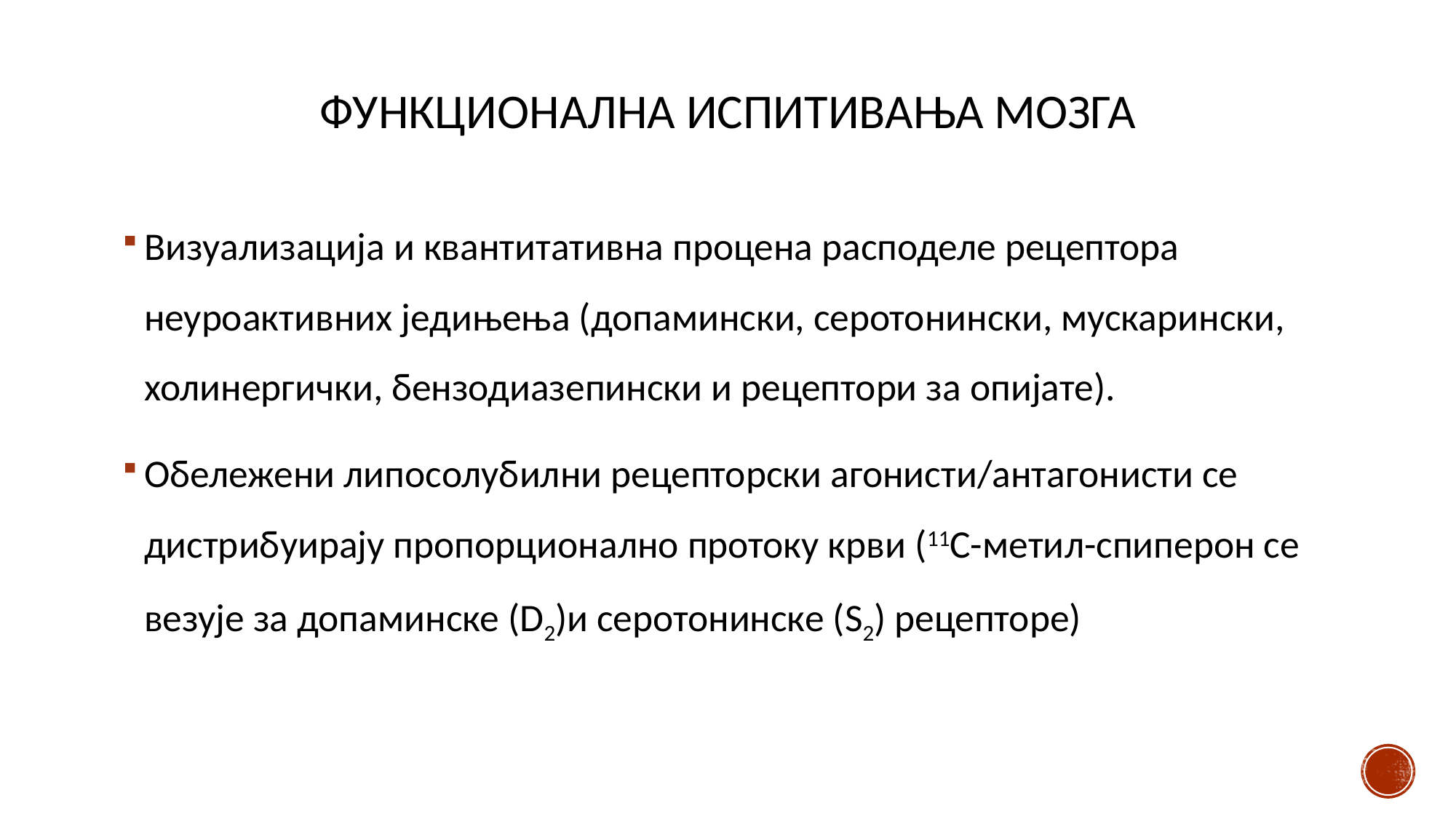

# ФУНКЦИОНАЛНА ИСПИТИВАЊА МОЗГА
Визуализација и квантитативна процена расподеле рецептора неуроактивних једињења (допамински, серотонински, мускарински, холинергички, бензодиазепински и рецептори за опијате).
Обележени липосолубилни рецепторски агонисти/антагонисти се дистрибуирају пропорционално протоку крви (11С-метил-спиперон се везује за допаминске (D2)и серотонинске (S2) рецепторе)